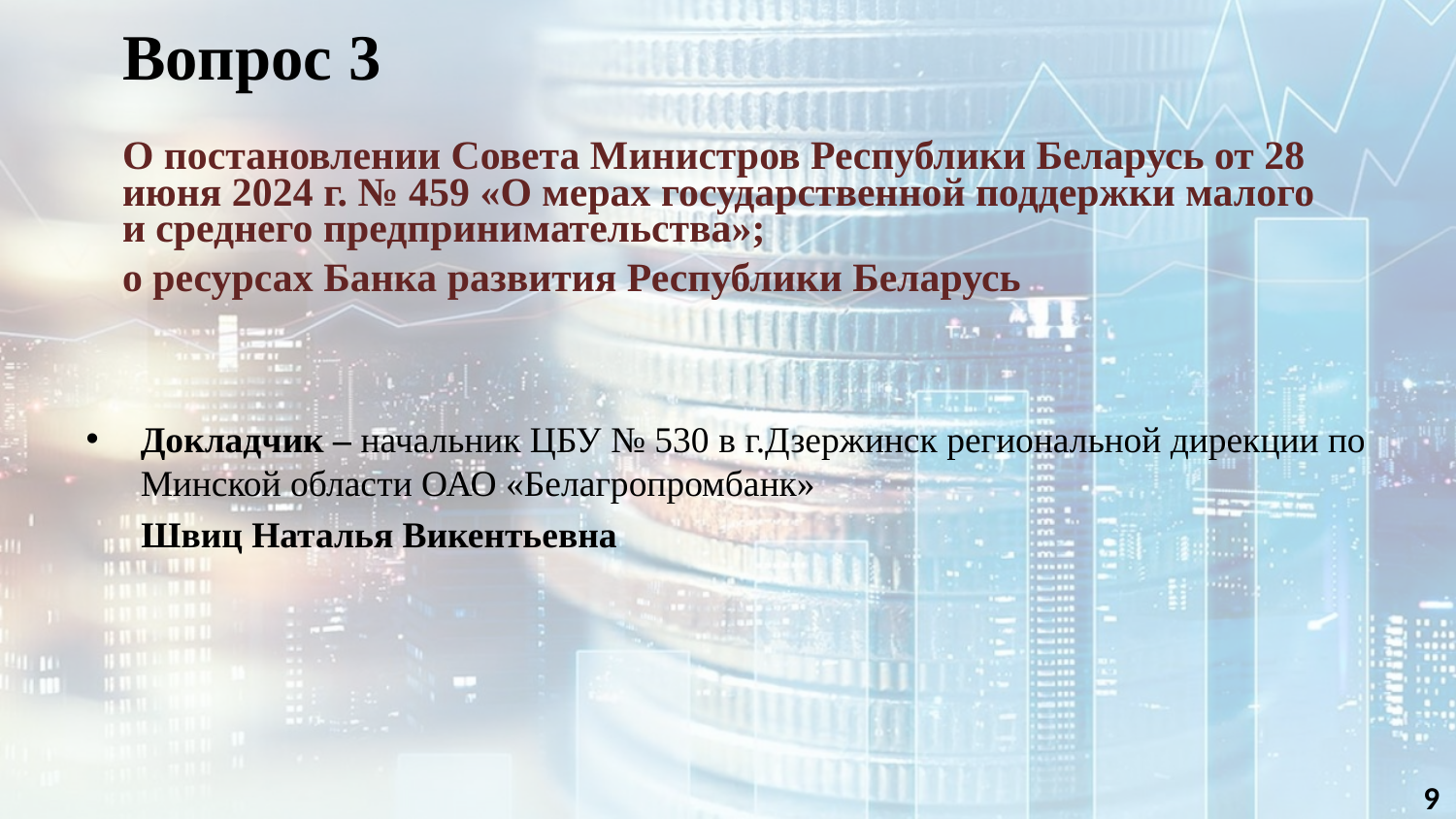

Вопрос 3

О постановлении Совета Министров Республики Беларусь от 28 июня 2024 г. № 459 «О мерах государственной поддержки малого и среднего предпринимательства»;
о ресурсах Банка развития Республики Беларусь

Докладчик – начальник ЦБУ № 530 в г.Дзержинск региональной дирекции по Минской области ОАО «Белагропромбанк»
      Швиц Наталья Викентьевна
9